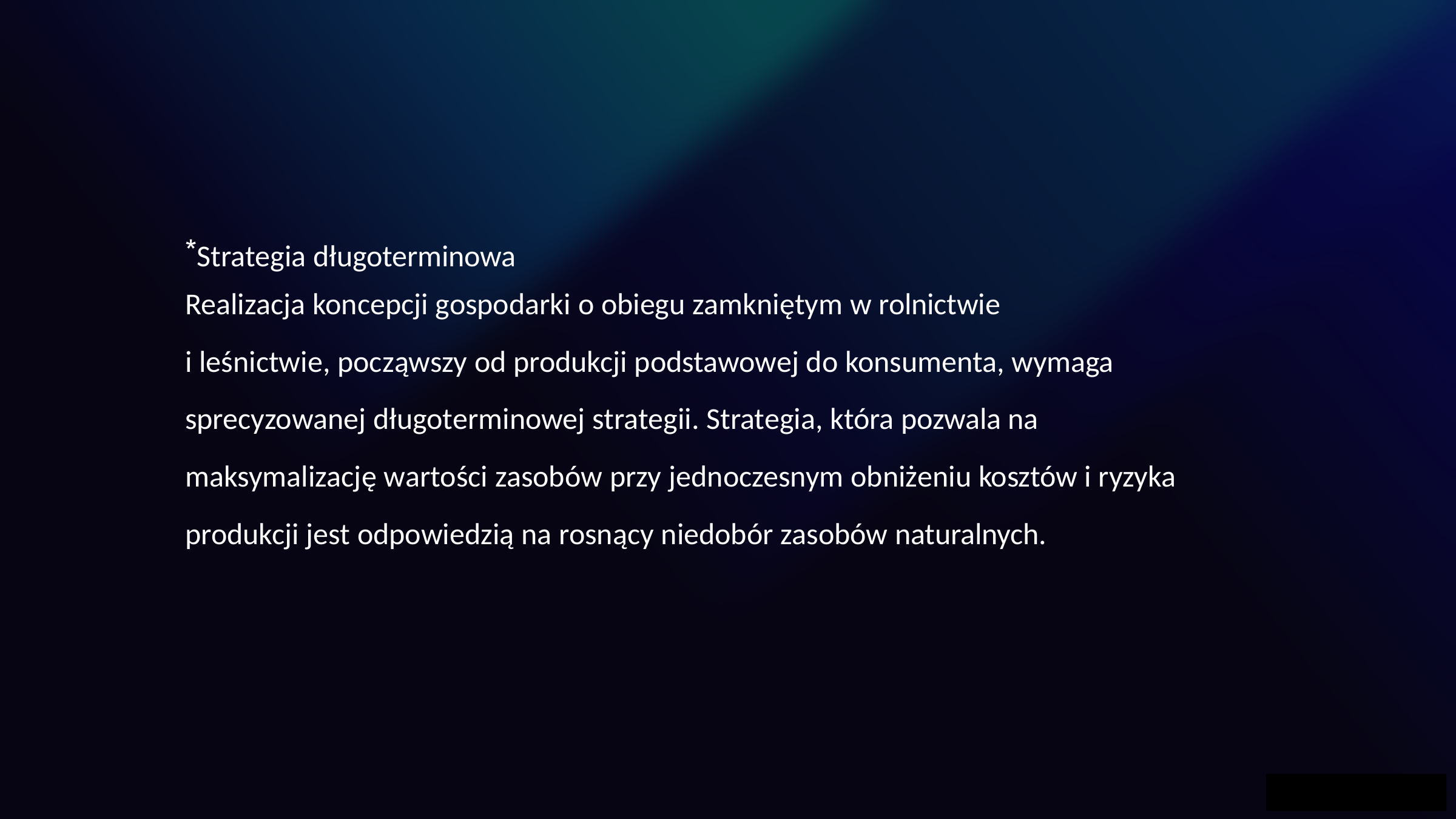

Strategia długoterminowa
Realizacja koncepcji gospodarki o obiegu zamkniętym w rolnictwie
i leśnictwie, począwszy od produkcji podstawowej do konsumenta, wymaga sprecyzowanej długoterminowej strategii. Strategia, która pozwala na maksymalizację wartości zasobów przy jednoczesnym obniżeniu kosztów i ryzyka produkcji jest odpowiedzią na rosnący niedobór zasobów naturalnych.